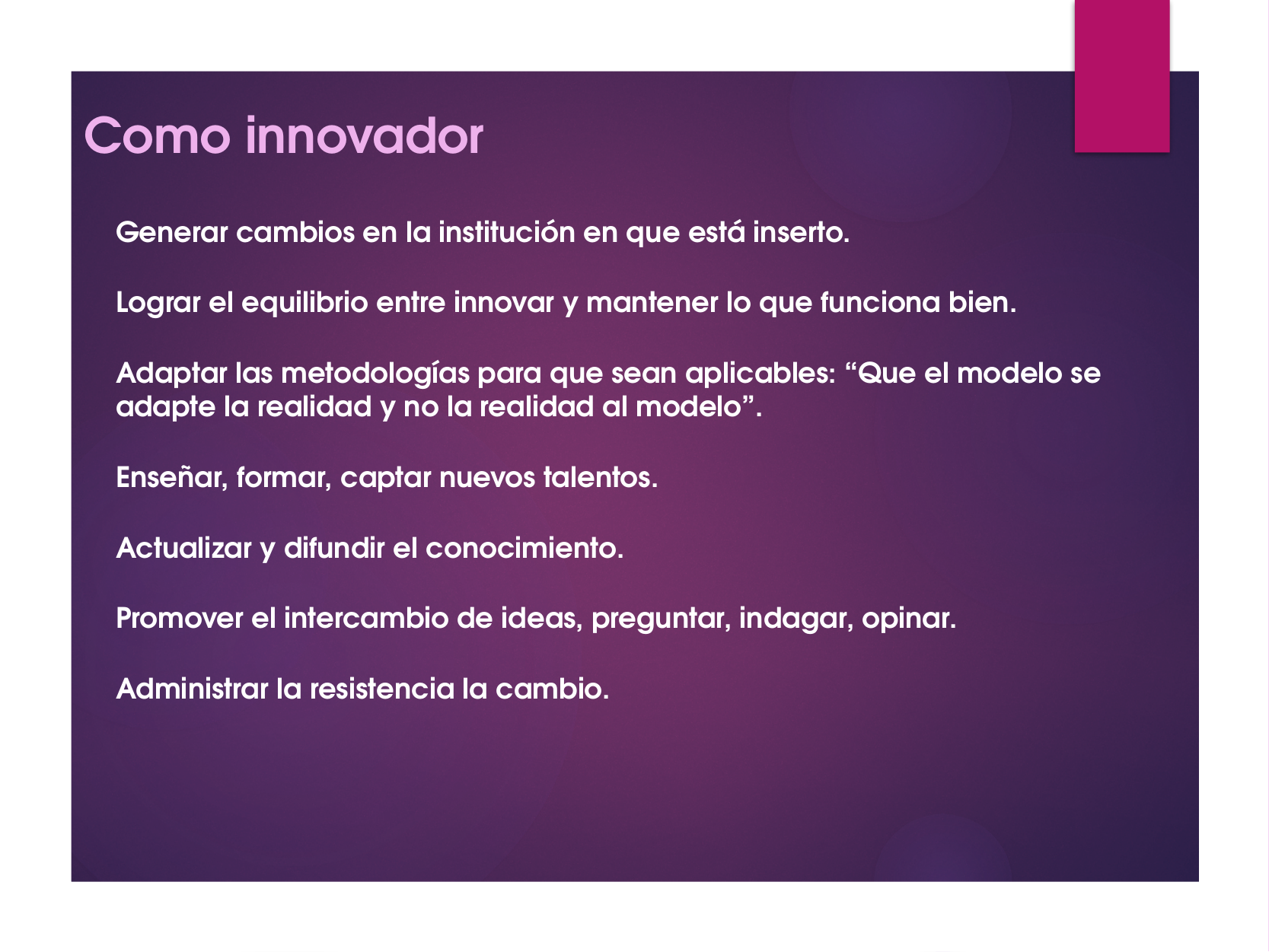

# Como innovador

Generar cambios en la institución en que está inserto.
Lograr el equilibrio entre innovar y mantener lo que funciona bien.
Adaptar las metodologías para que sean aplicables: “Que el modelo se adapte la realidad y no la realidad al modelo”.
Enseñar, formar, captar nuevos talentos.
Actualizar y difundir el conocimiento.
Promover el intercambio de ideas, preguntar, indagar, opinar.
Administrar la resistencia la cambio.